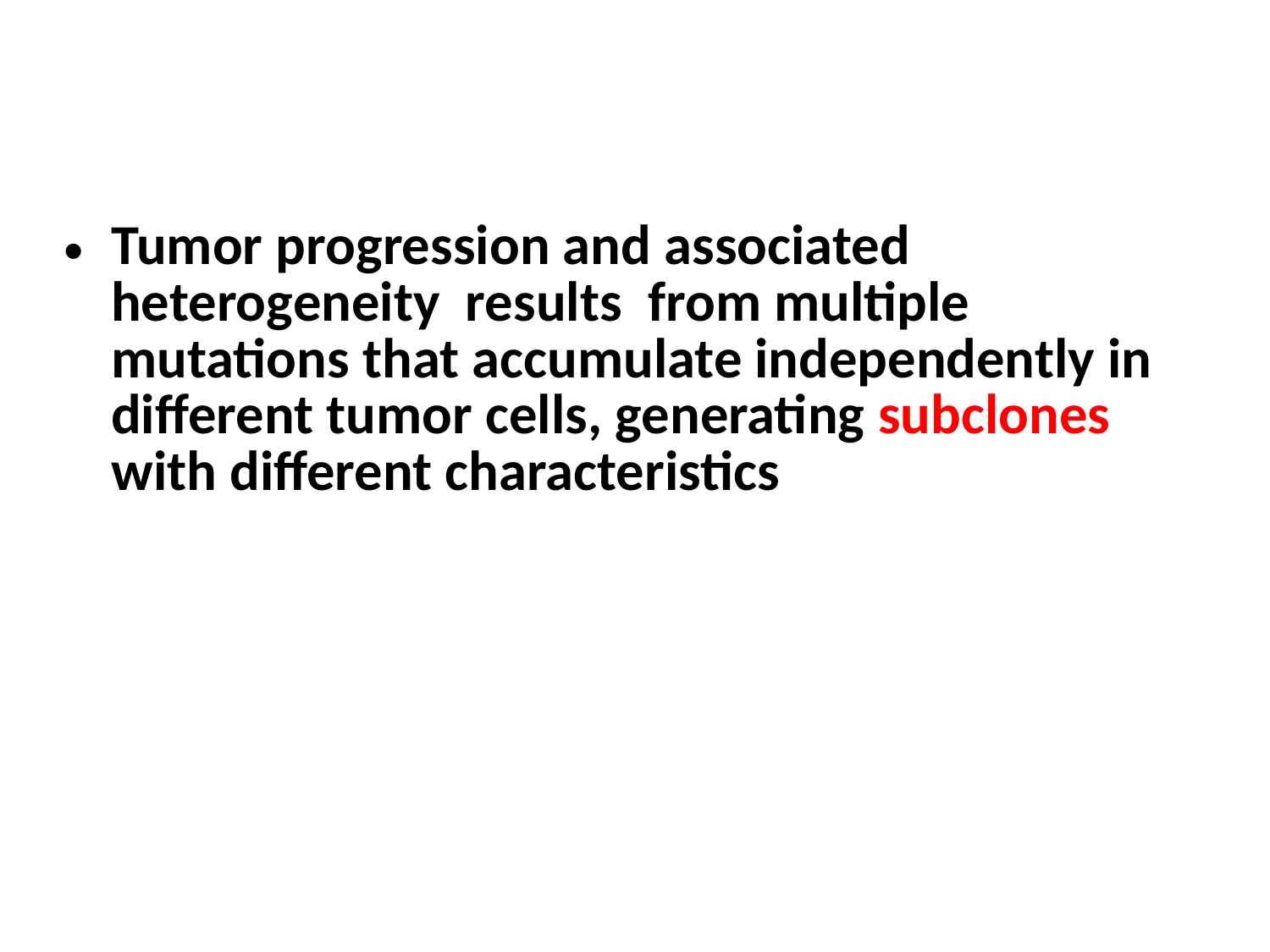

Tumor progression and associated heterogeneity  results  from multiple mutations that accumulate independently in different tumor cells, generating subclones with different characteristics